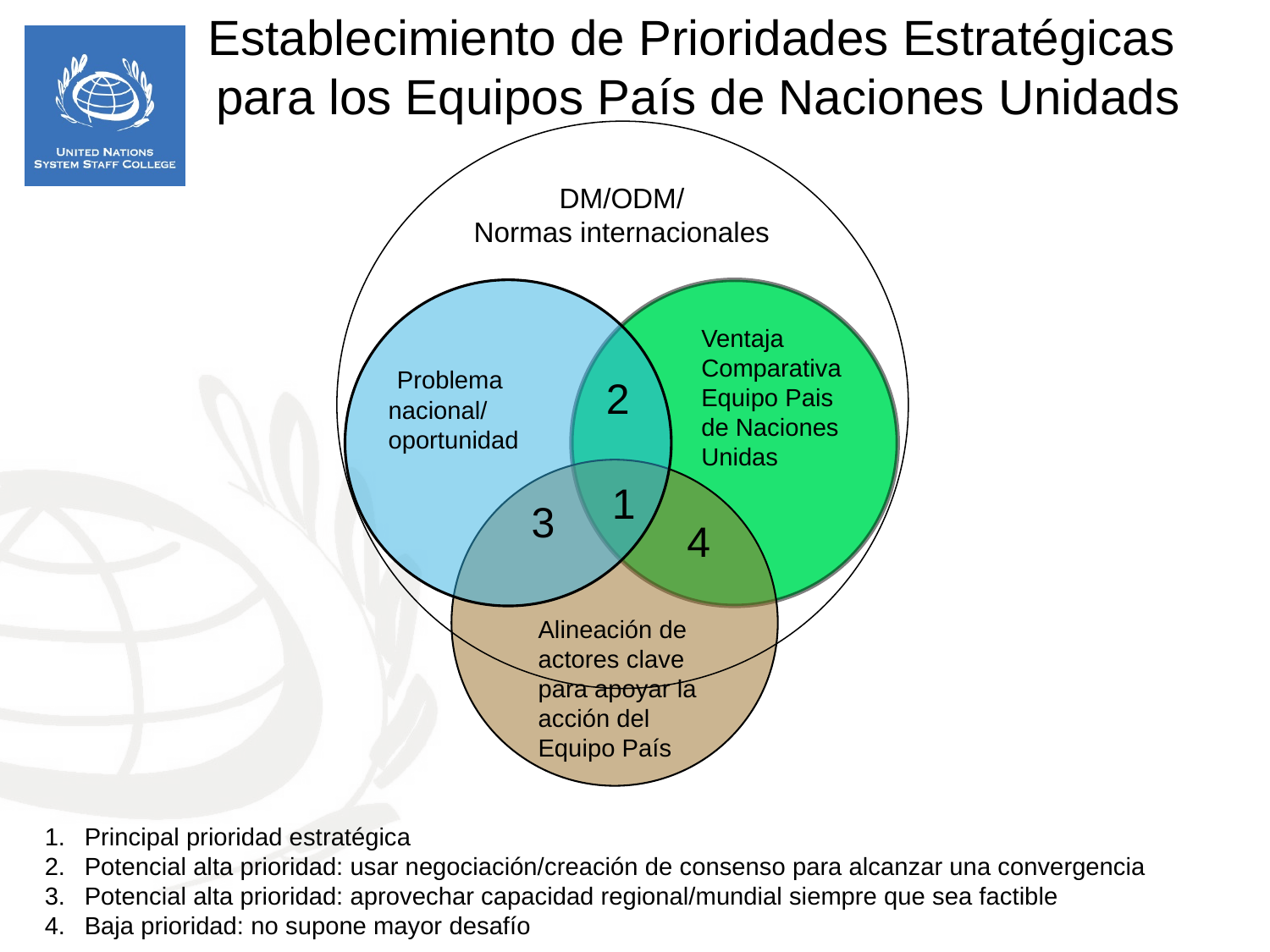

Establecimiento de Prioridades Estratégicas
para los Equipos País de Naciones Unidads

DM/ODM/
Normas internacionales

Ventaja Comparativa Equipo Pais de Naciones Unidas
 Problema nacional/ oportunidad
2

1
3
4
Alineación de actores clave para apoyar la acción del Equipo País
Principal prioridad estratégica
Potencial alta prioridad: usar negociación/creación de consenso para alcanzar una convergencia
Potencial alta prioridad: aprovechar capacidad regional/mundial siempre que sea factible
4.	Baja prioridad: no supone mayor desafío